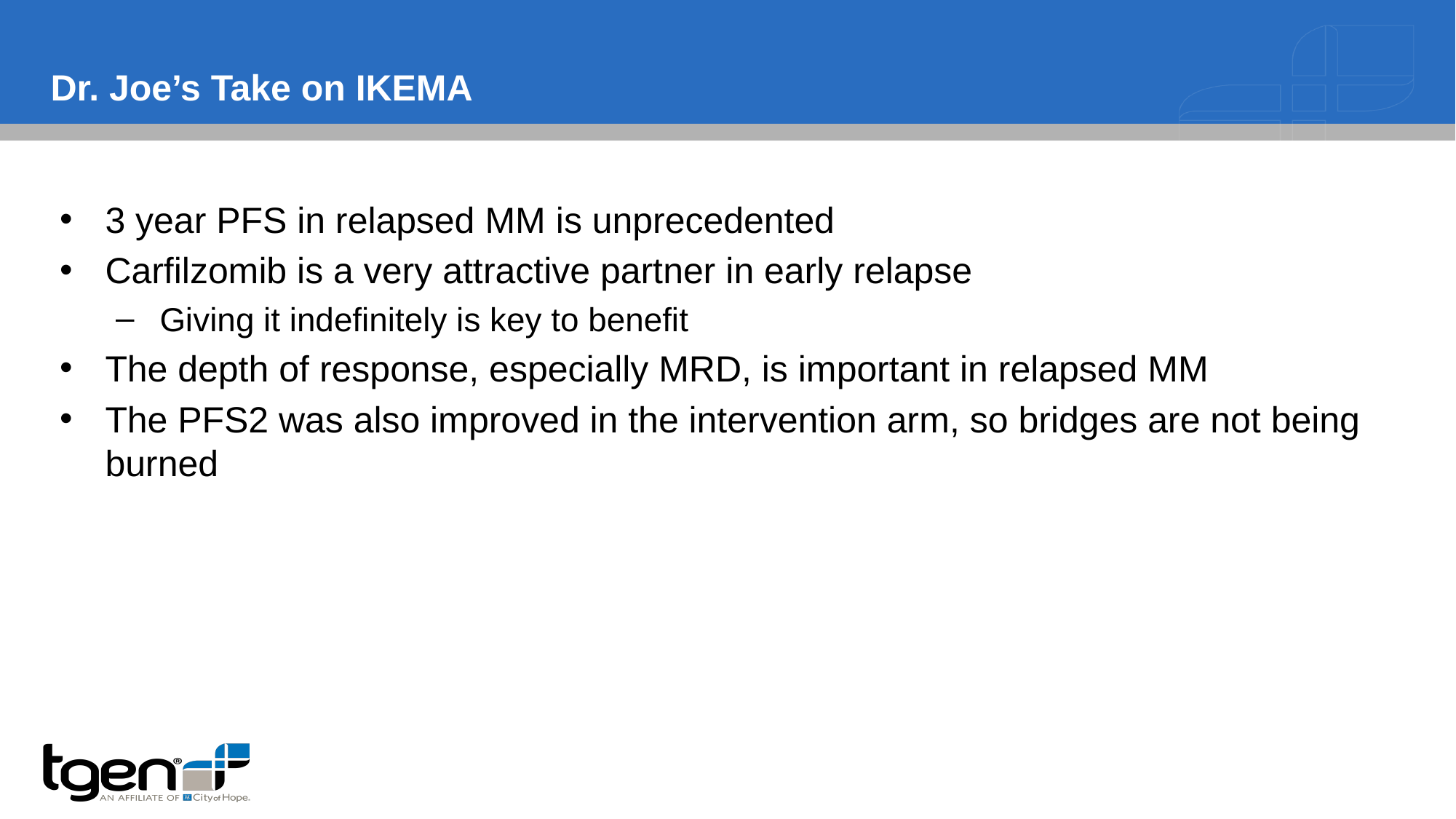

# Dr. Joe’s Take on IKEMA
3 year PFS in relapsed MM is unprecedented
Carfilzomib is a very attractive partner in early relapse
Giving it indefinitely is key to benefit
The depth of response, especially MRD, is important in relapsed MM
The PFS2 was also improved in the intervention arm, so bridges are not being burned